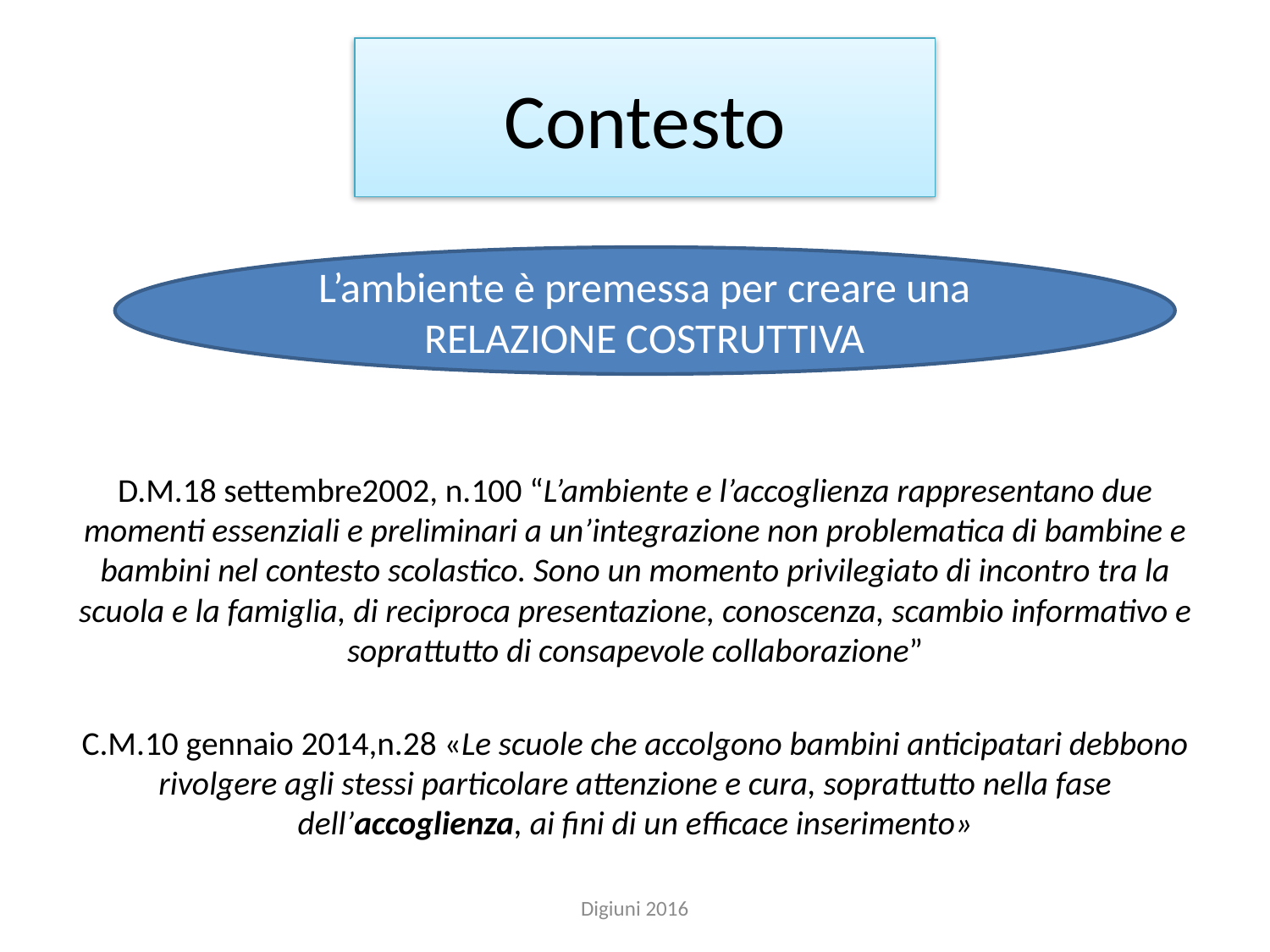

# Contesto
L’ambiente è premessa per creare una RELAZIONE COSTRUTTIVA

D.M.18 settembre2002, n.100 “L’ambiente e l’accoglienza rappresentano due momenti essenziali e preliminari a un’integrazione non problematica di bambine e bambini nel contesto scolastico. Sono un momento privilegiato di incontro tra la scuola e la famiglia, di reciproca presentazione, conoscenza, scambio informativo e soprattutto di consapevole collaborazione”

C.M.10 gennaio 2014,n.28 «Le scuole che accolgono bambini anticipatari debbono rivolgere agli stessi particolare attenzione e cura, soprattutto nella fase dell’accoglienza, ai fini di un efficace inserimento»
Digiuni 2016